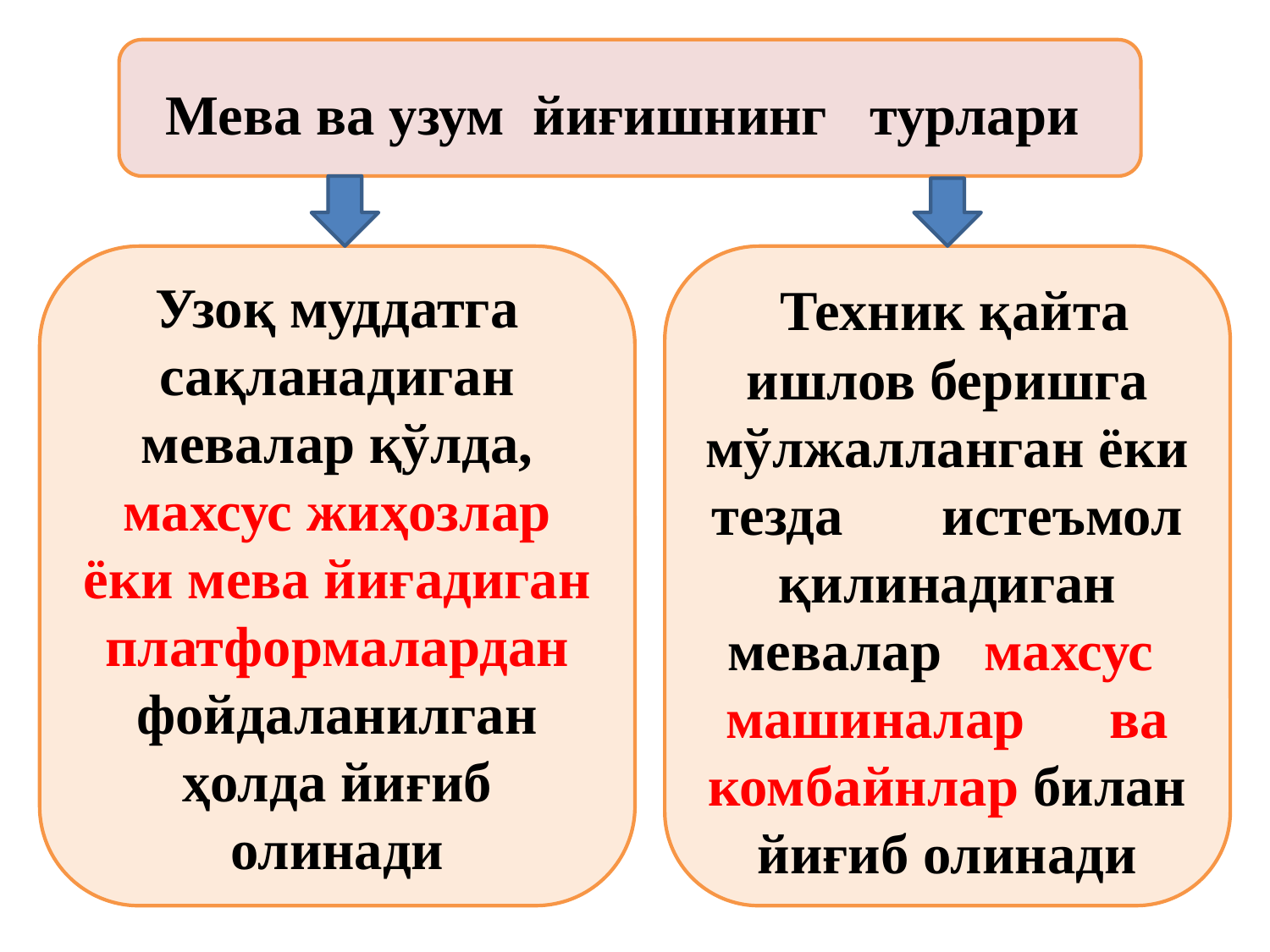

Мева ва узум  йиғишнинг   турлари

Узоқ муддатга сақланадиган мевалар қўлда, махсус жиҳозлар ёки мева йиғадиган платформалардан фойдаланилган ҳолда йиғиб олинади
  Техник қайта  ишлов беришга мўлжалланган ёки тезда       истеъмол қилинадиган мевалар   махсус  машиналар      ва комбайнлар билан  йиғиб олинади